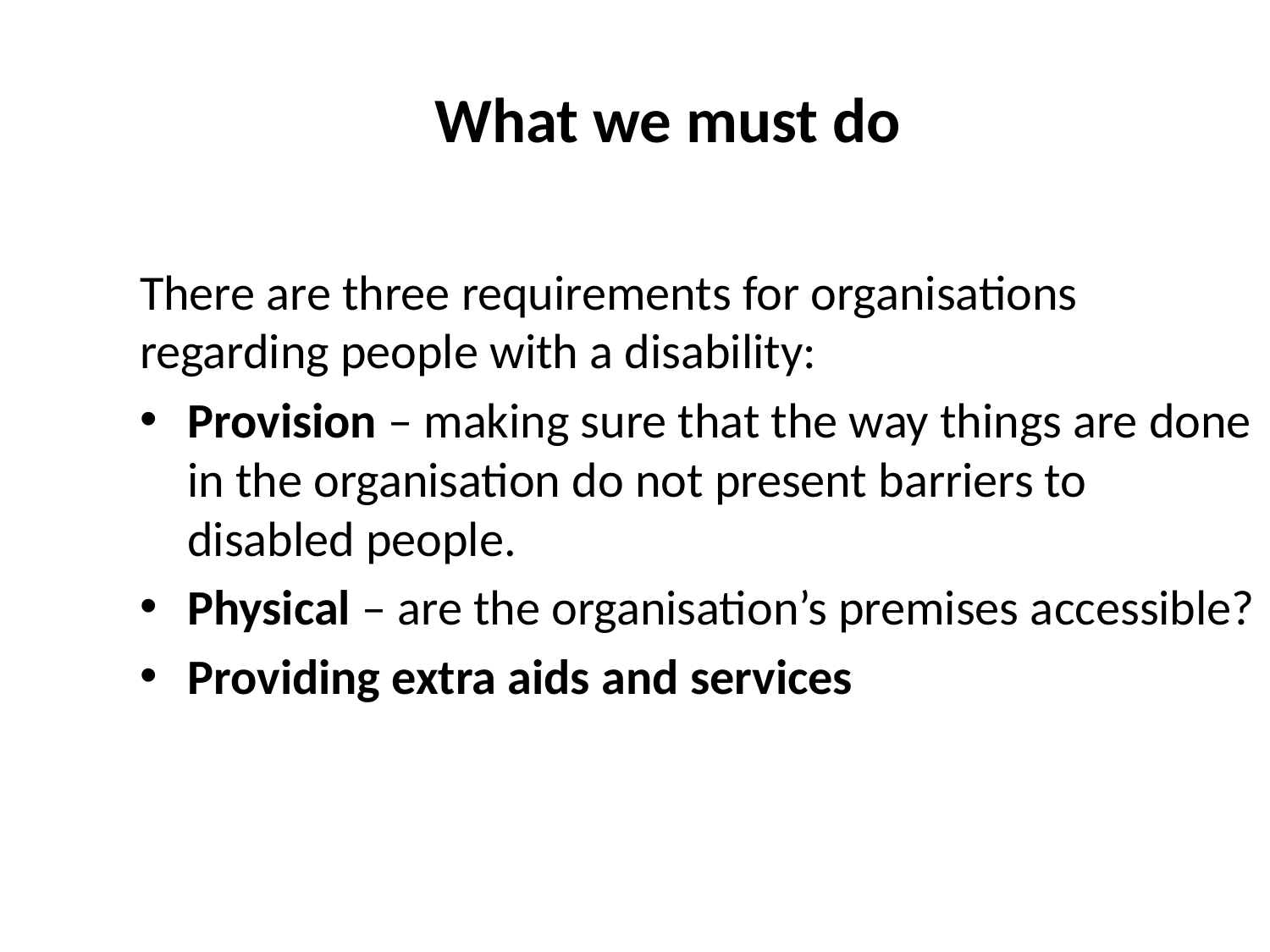

What we must do

There are three requirements for organisations regarding people with a disability:
Provision – making sure that the way things are done in the organisation do not present barriers to disabled people.
Physical – are the organisation’s premises accessible?
Providing extra aids and services